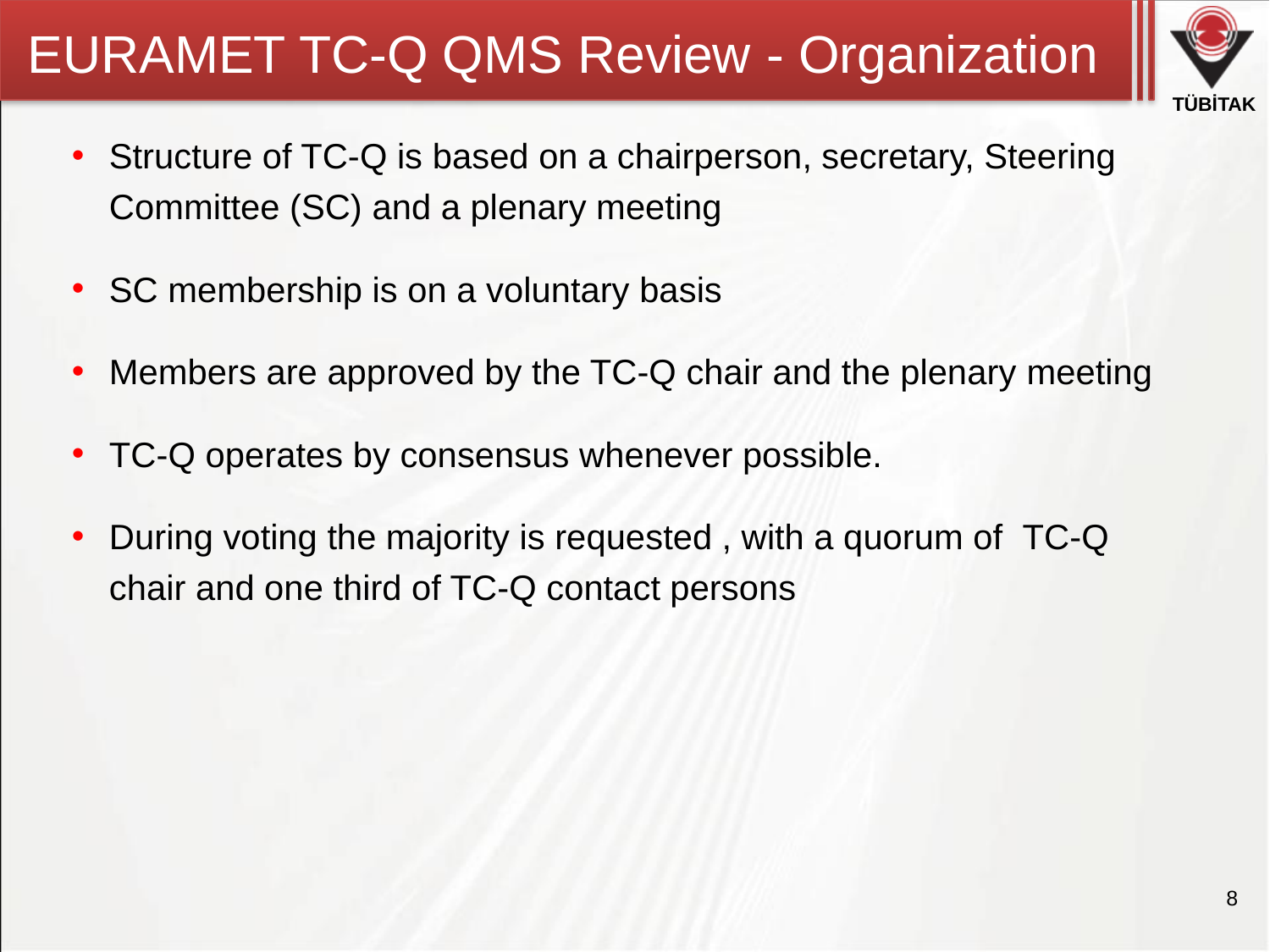

EURAMET TC-Q QMS Review - Organization
Structure of TC-Q is based on a chairperson, secretary, Steering Committee (SC) and a plenary meeting
SC membership is on a voluntary basis
Members are approved by the TC-Q chair and the plenary meeting
TC-Q operates by consensus whenever possible.
During voting the majority is requested , with a quorum of  TC-Q chair and one third of TC-Q contact persons

8